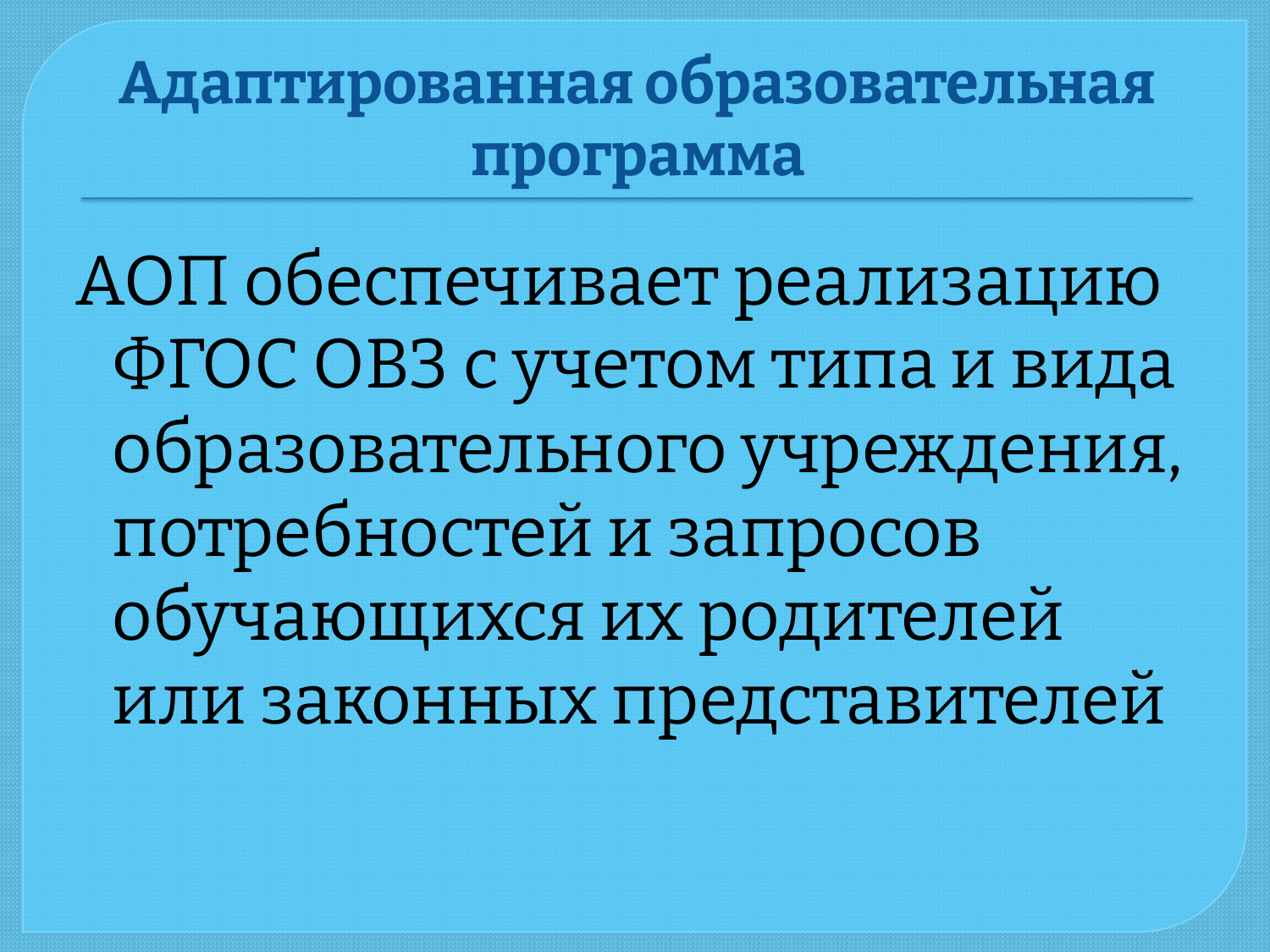

# Адаптированная образовательная программа
АОП обеспечивает реализацию ФГОС ОВЗ с учетом типа и вида образовательного учреждения, потребностей и запросов обучающихся их родителей или законных представителей